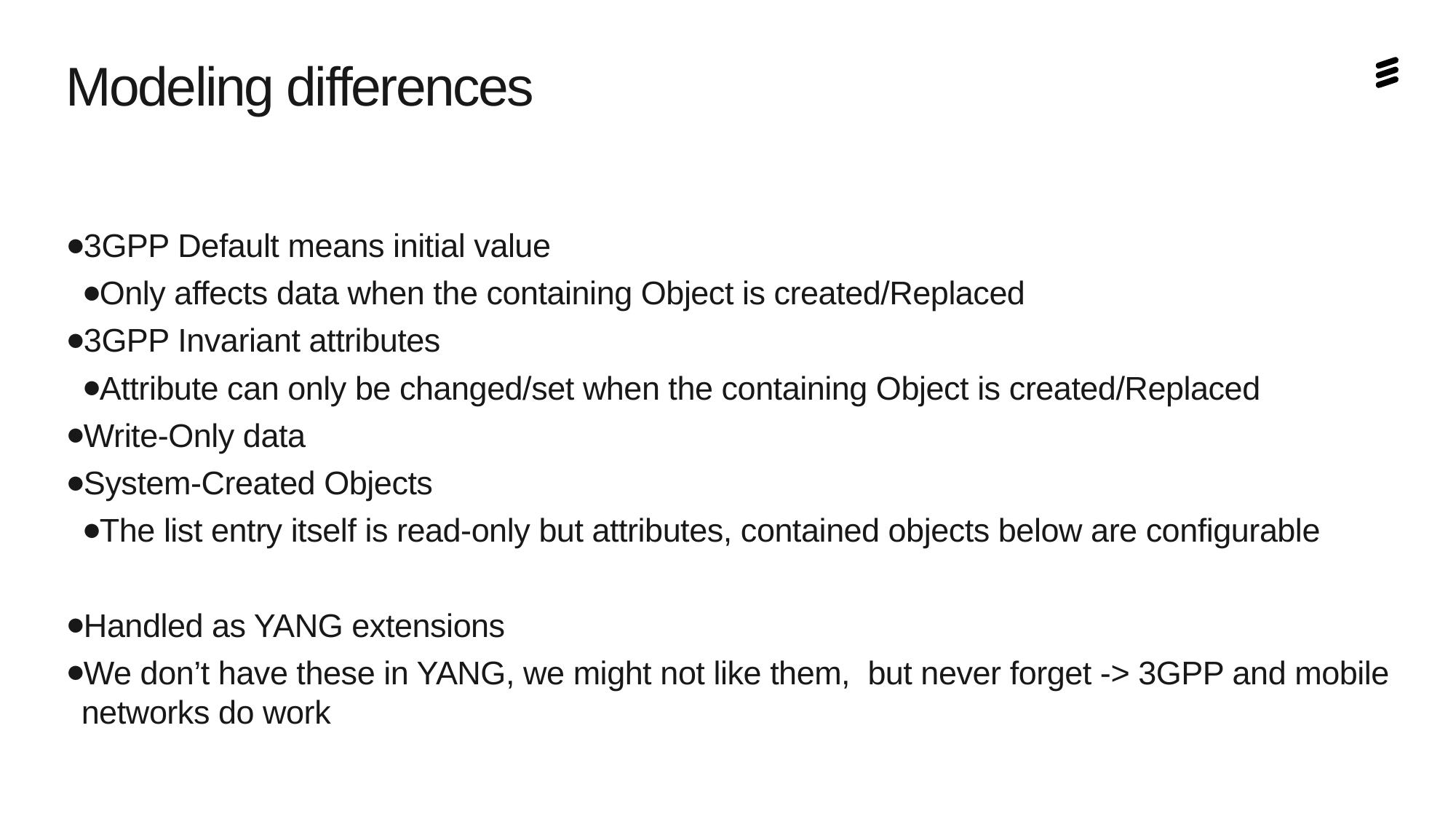

# Modeling differences

3GPP Default means initial value
Only affects data when the containing Object is created/Replaced
3GPP Invariant attributes
Attribute can only be changed/set when the containing Object is created/Replaced
Write-Only data
System-Created Objects
The list entry itself is read-only but attributes, contained objects below are configurable

Handled as YANG extensions
We don’t have these in YANG, we might not like them,  but never forget -> 3GPP and mobile networks do work